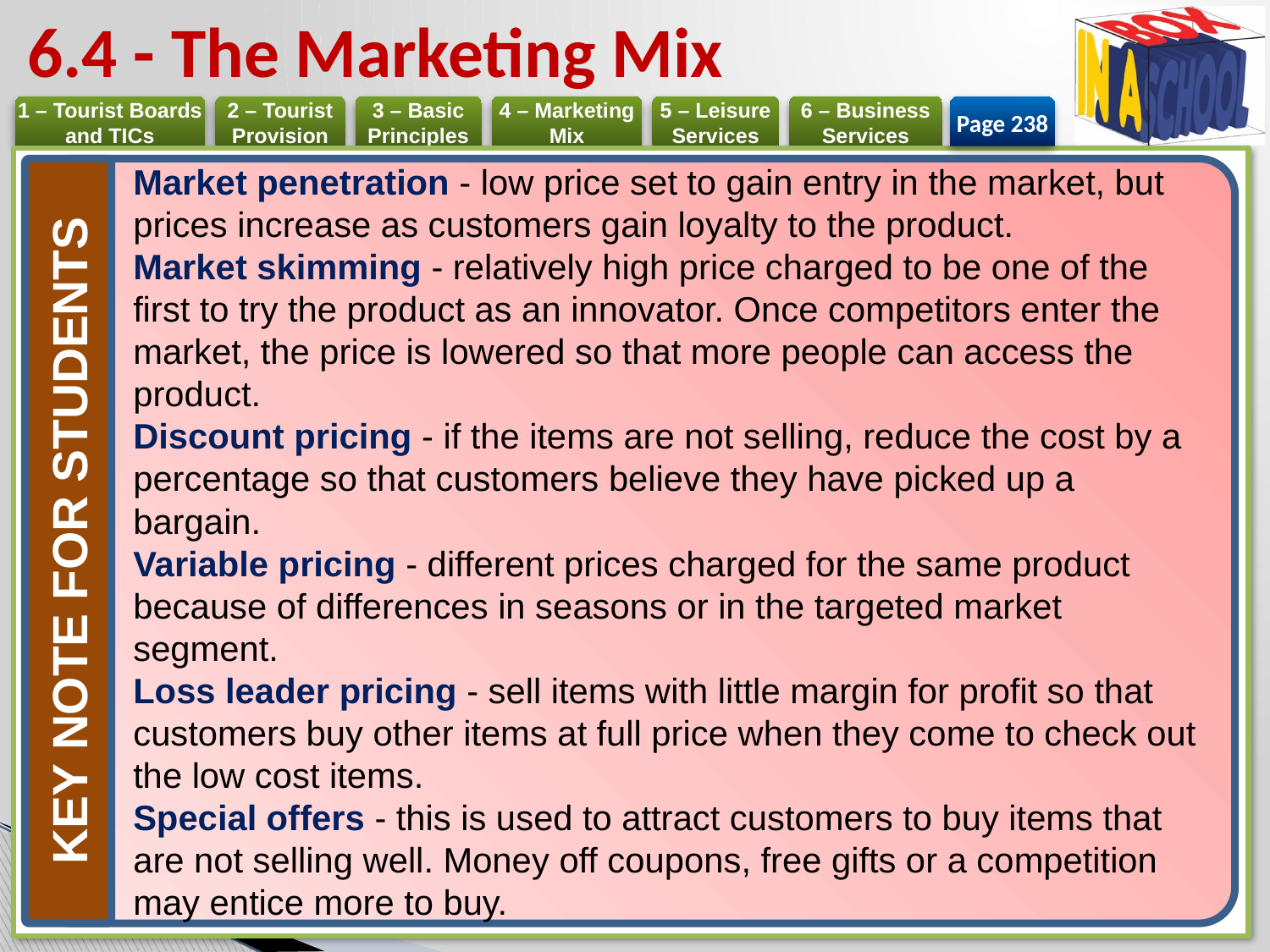

# 6.4 - The Marketing Mix
Page 238
Market penetration - low price set to gain entry in the market, but prices increase as customers gain loyalty to the product.
Market skimming - relatively high price charged to be one of the first to try the product as an innovator. Once competitors enter the market, the price is lowered so that more people can access the product.
Discount pricing - if the items are not selling, reduce the cost by a percentage so that customers believe they have picked up a bargain.
Variable pricing - different prices charged for the same product because of differences in seasons or in the targeted market segment.
Loss leader pricing - sell items with little margin for profit so that customers buy other items at full price when they come to check out the low cost items.
Special offers - this is used to attract customers to buy items that are not selling well. Money off coupons, free gifts or a competition may entice more to buy.
KEY NOTE FOR STUDENTS